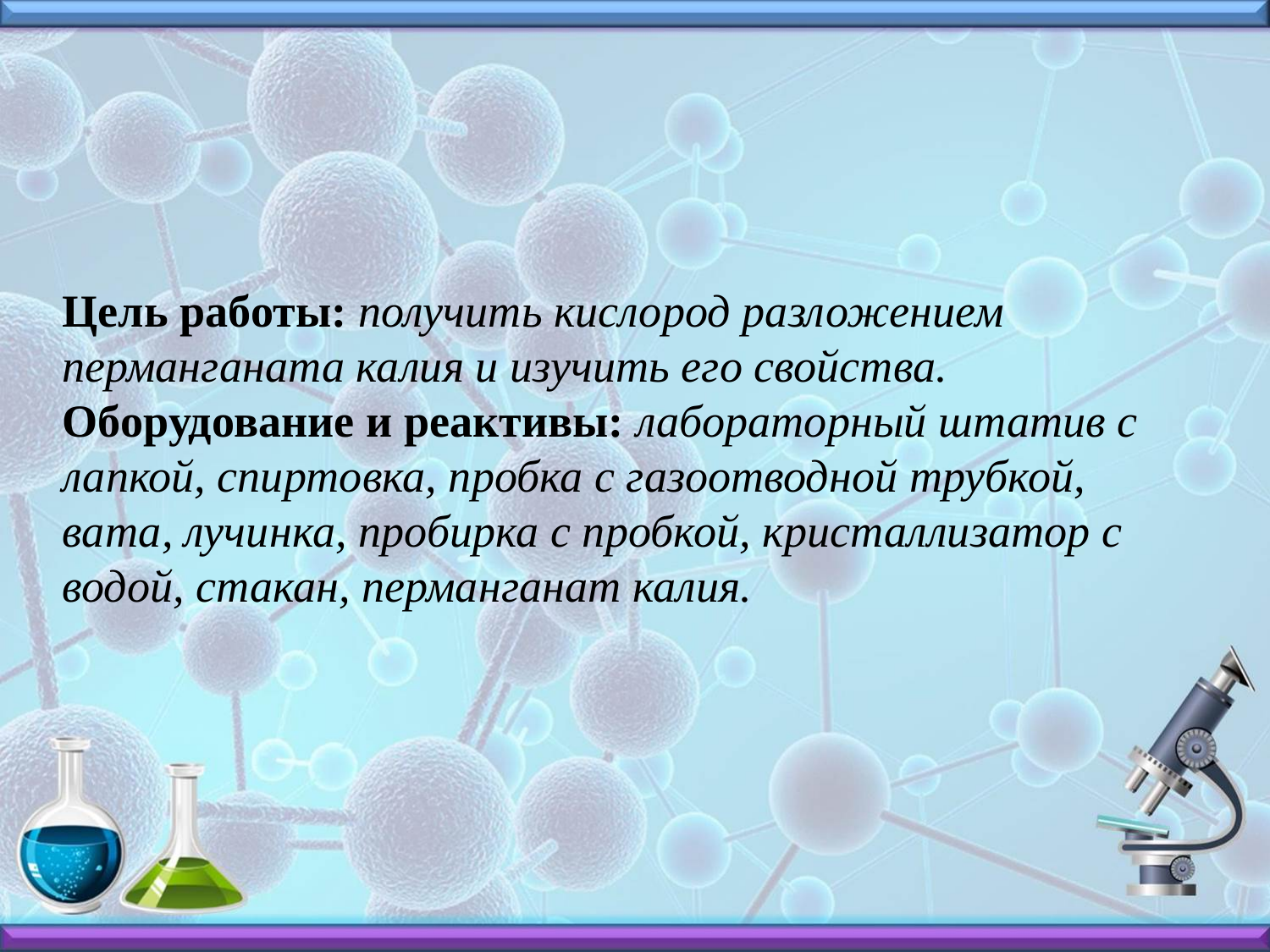

#
Цель работы: получить кислород разложением перманганата калия и изучить его свойства.
Оборудование и реактивы: лабораторный штатив с лапкой, спиртовка, пробка с газоотводной трубкой, вата, лучинка, пробирка с пробкой, кристаллизатор с водой, стакан, перманганат калия.